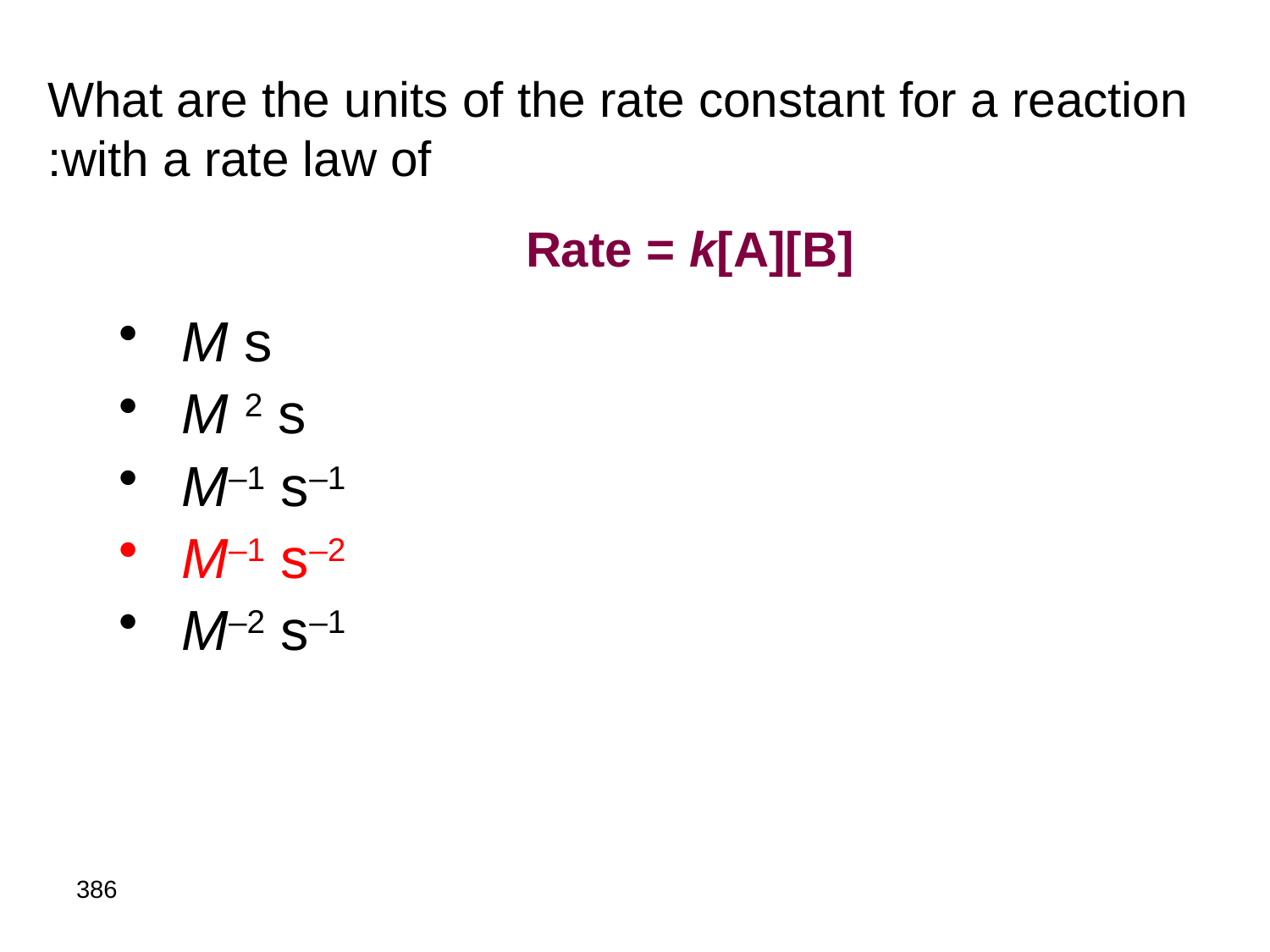

# What are the units of the rate constant for a reaction with a rate law of:
Rate = k[A][B]
 M s
 M 2 s
 M–1 s–1
 M–1 s–2
 M–2 s–1
386